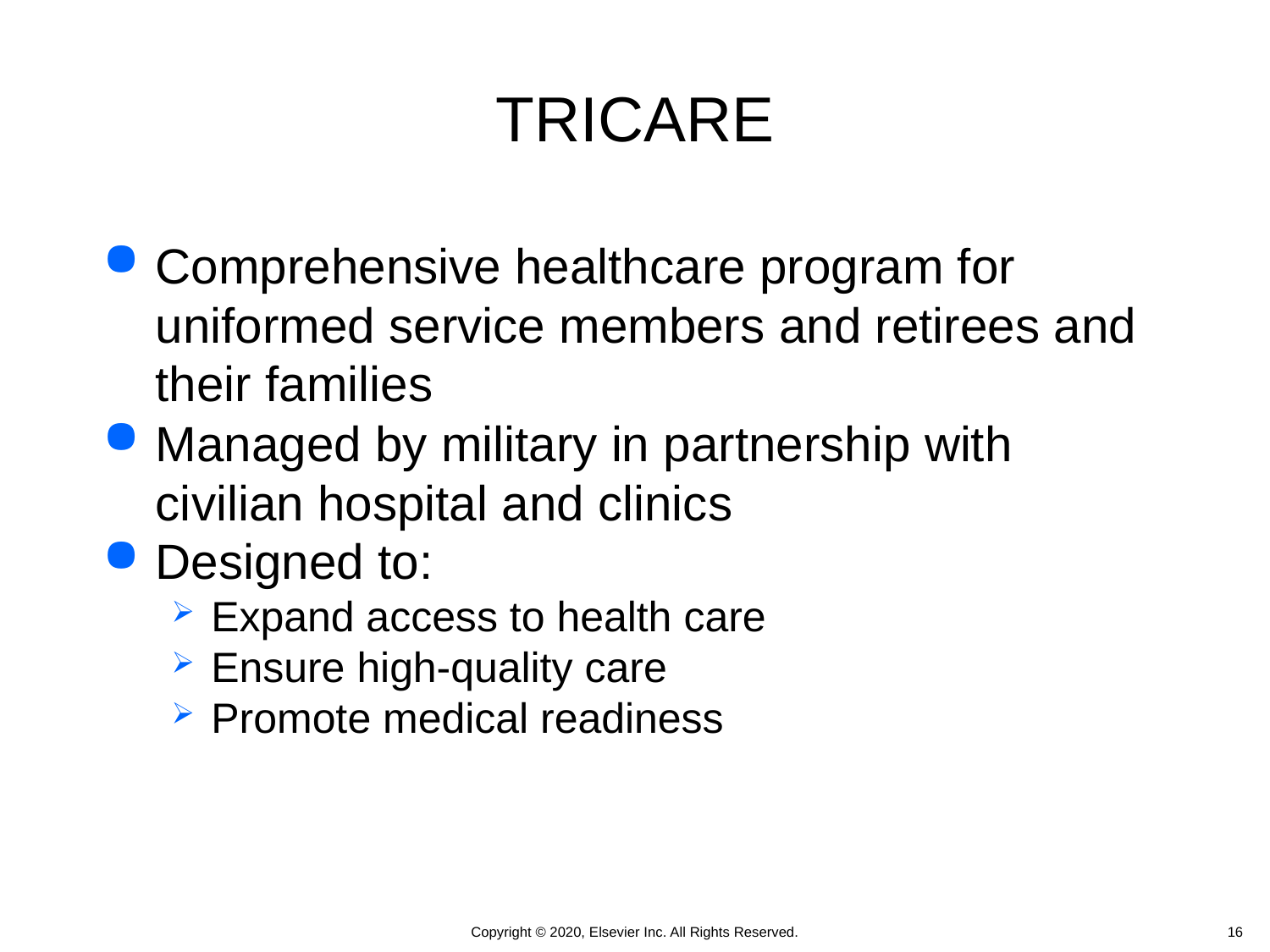

# TRICARE
Comprehensive healthcare program for uniformed service members and retirees and their families
Managed by military in partnership with civilian hospital and clinics
Designed to:
Expand access to health care
Ensure high-quality care
Promote medical readiness
 16